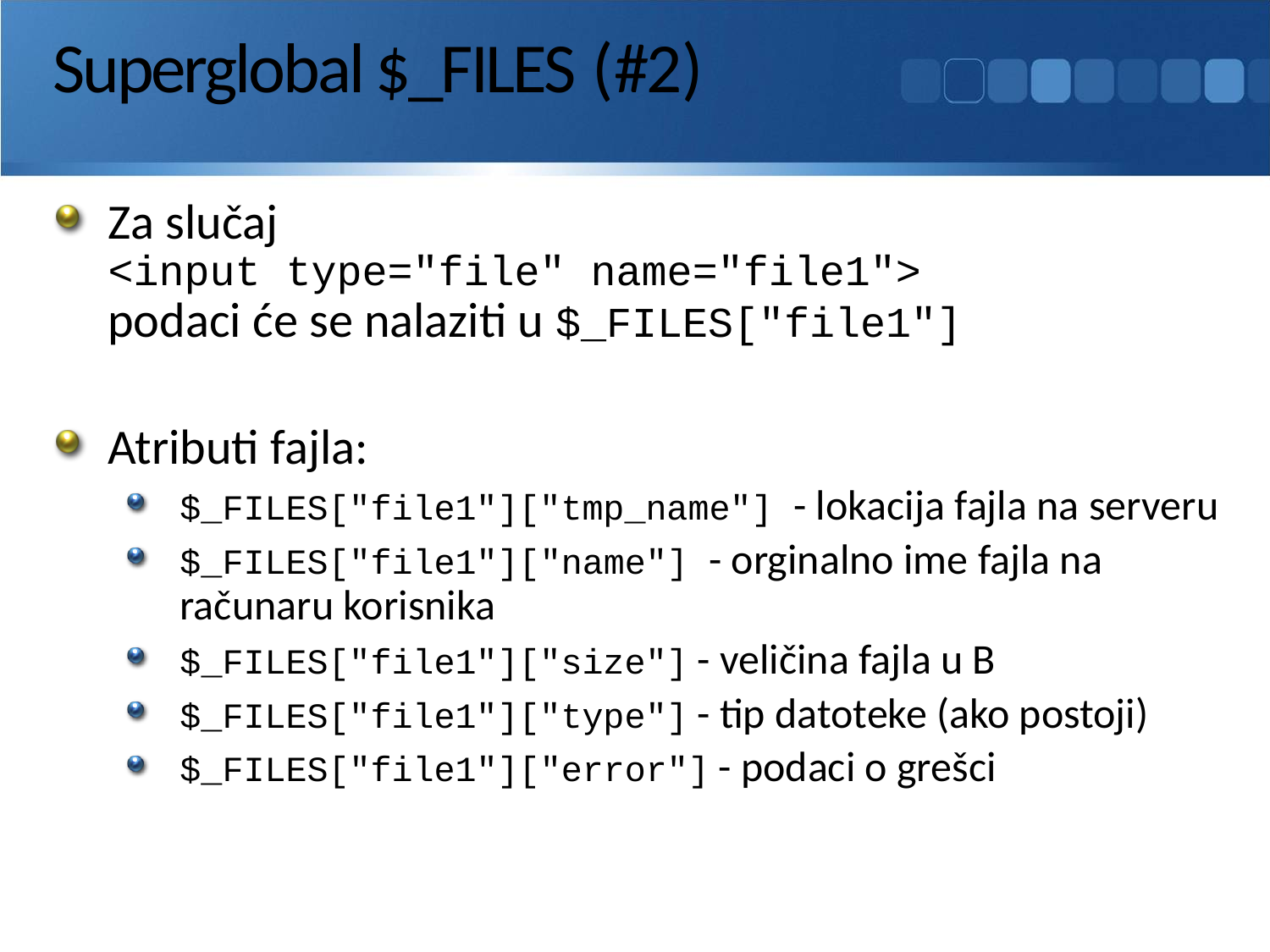

# Superglobal $_FILES (#2)
Za slučaj
<input type="file" name="file1">
podaci će se nalaziti u $_FILES["file1"]

Atributi fajla:
$_FILES["file1"]["tmp_name"] - lokacija fajla na serveru
$_FILES["file1"]["name"] - orginalno ime fajla na računaru korisnika
$_FILES["file1"]["size"] - veličina fajla u B
$_FILES["file1"]["type"] - tip datoteke (ako postoji)
$_FILES["file1"]["error"] - podaci o grešci